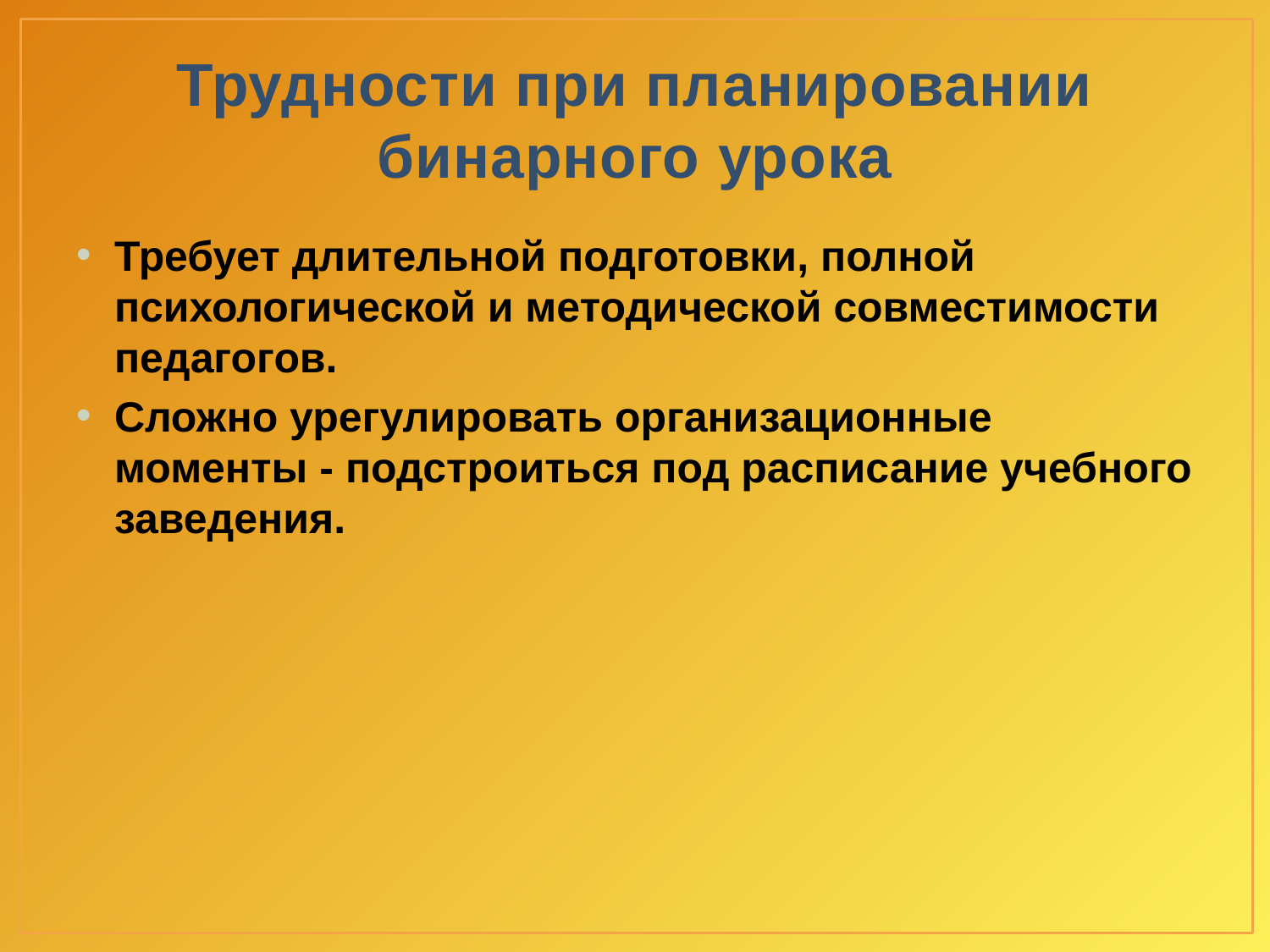

# Трудности при планировании бинарного урока
Требует длительной подготовки, полной психологической и методической совместимости педагогов.
Сложно урегулировать организационные моменты - подстроиться под расписание учебного заведения.